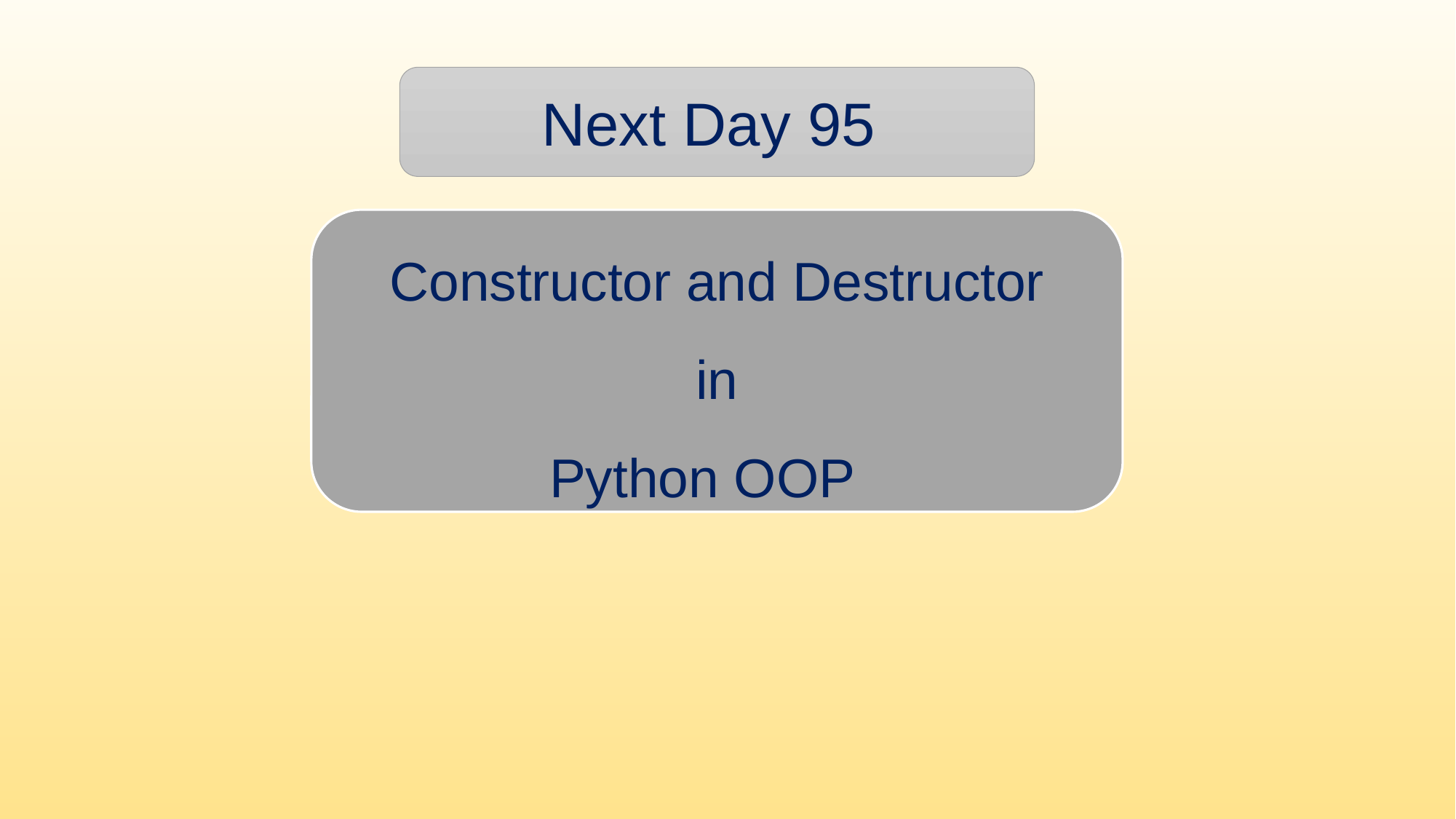

Next Day 95
Constructor and Destructor
in
Python OOP